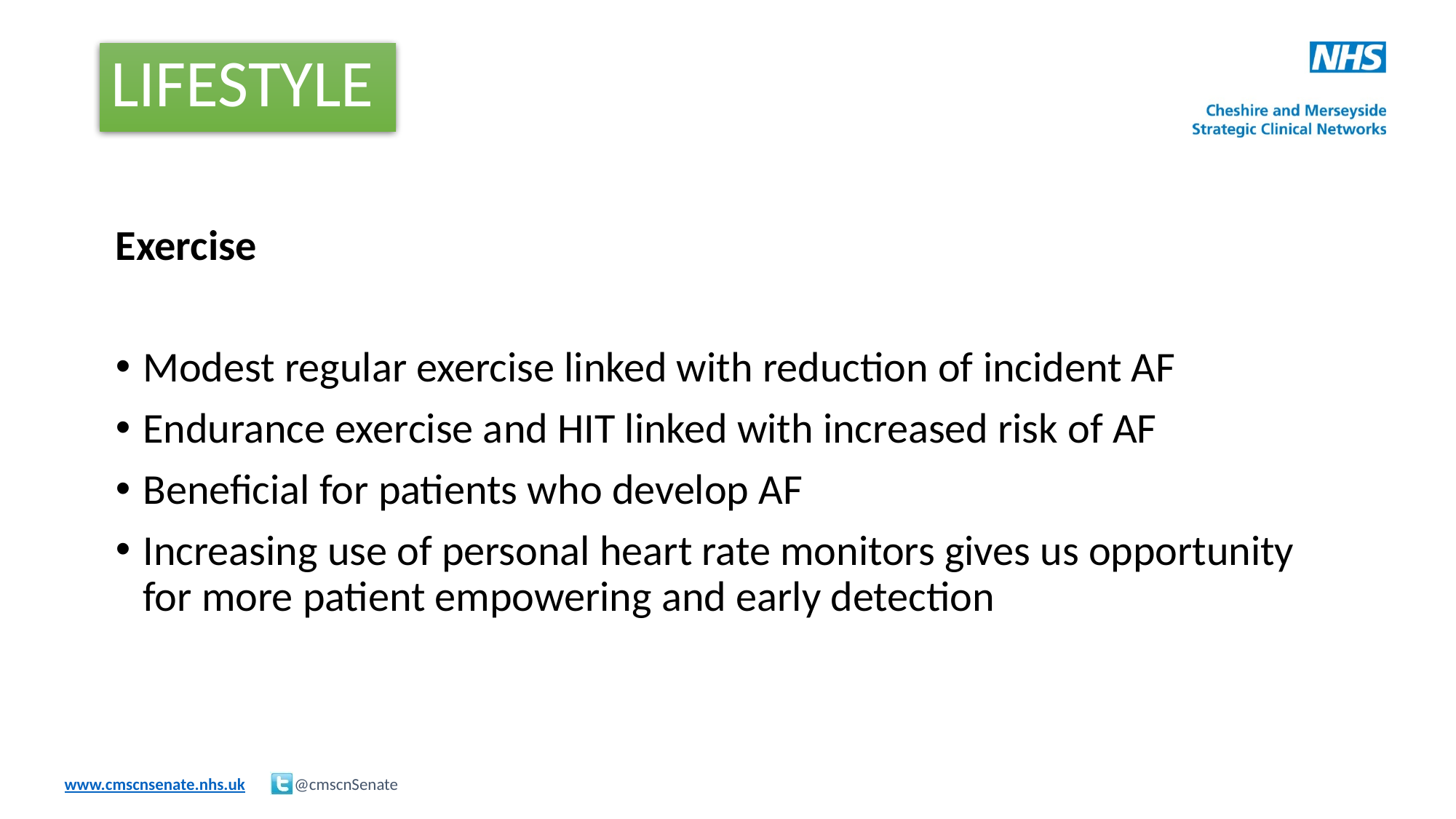

# LIFESTYLE
Exercise

Modest regular exercise linked with reduction of incident AF
Endurance exercise and HIT linked with increased risk of AF
Beneficial for patients who develop AF
Increasing use of personal heart rate monitors gives us opportunity for more patient empowering and early detection